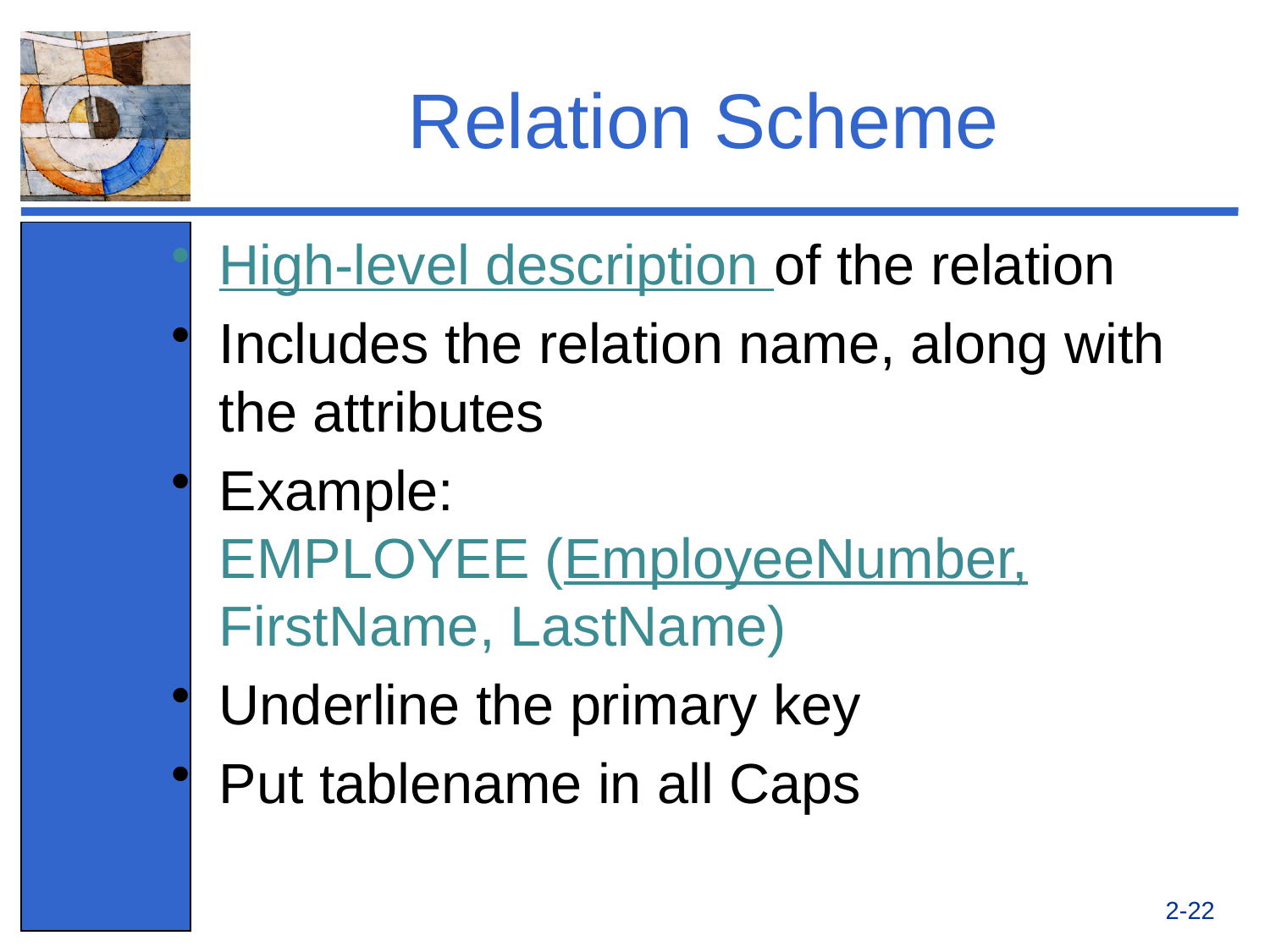

# Relation Scheme
High-level description of the relation
Includes the relation name, along with the attributes
Example:
EMPLOYEE (EmployeeNumber, FirstName, LastName)
Underline the primary key
Put tablename in all Caps
2-22